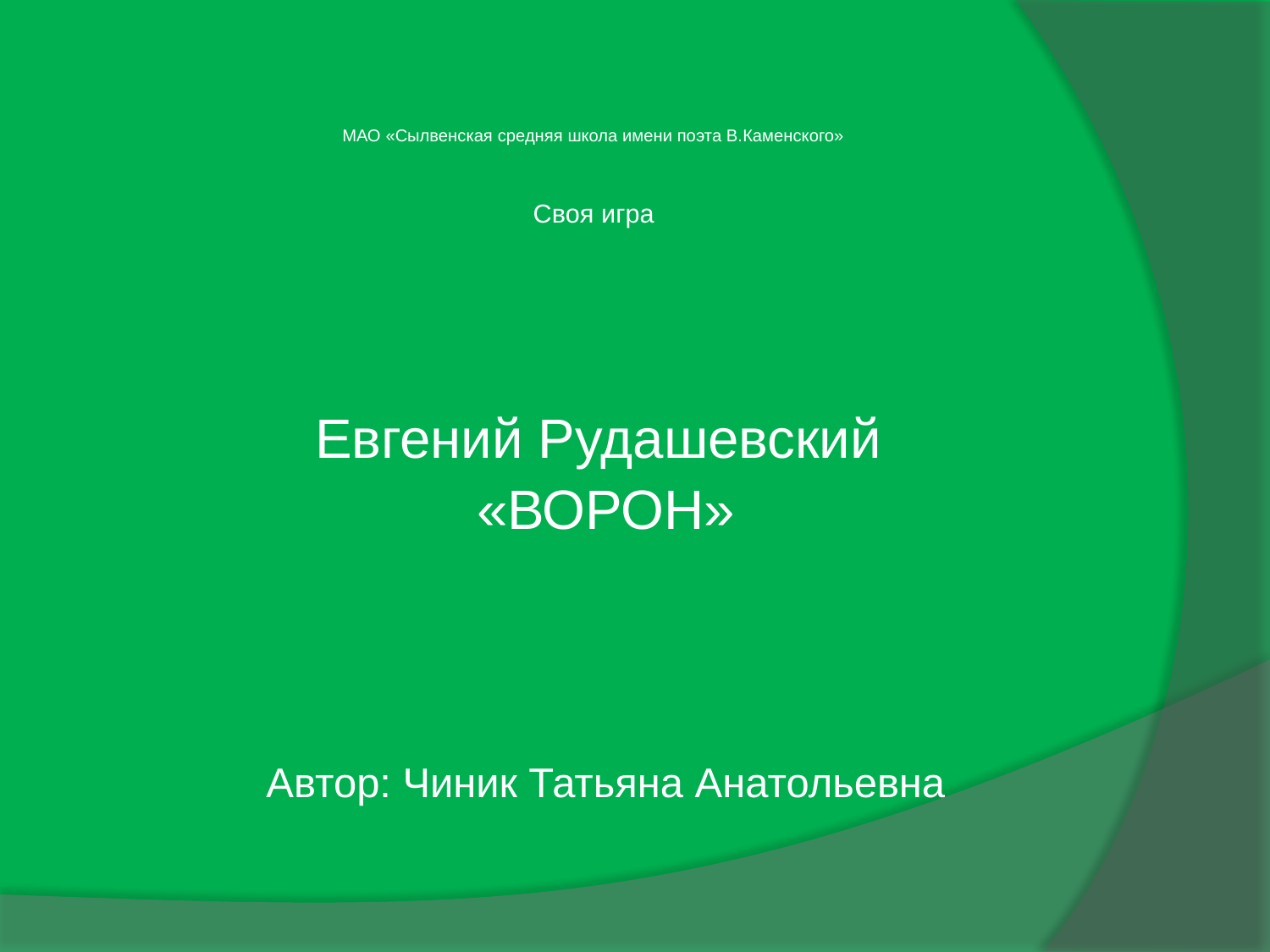

# МАО «Сылвенская средняя школа имени поэта В.Каменского» Своя игра

Евгений Рудашевский
«ВОРОН»

Автор: Чиник Татьяна Анатольевна